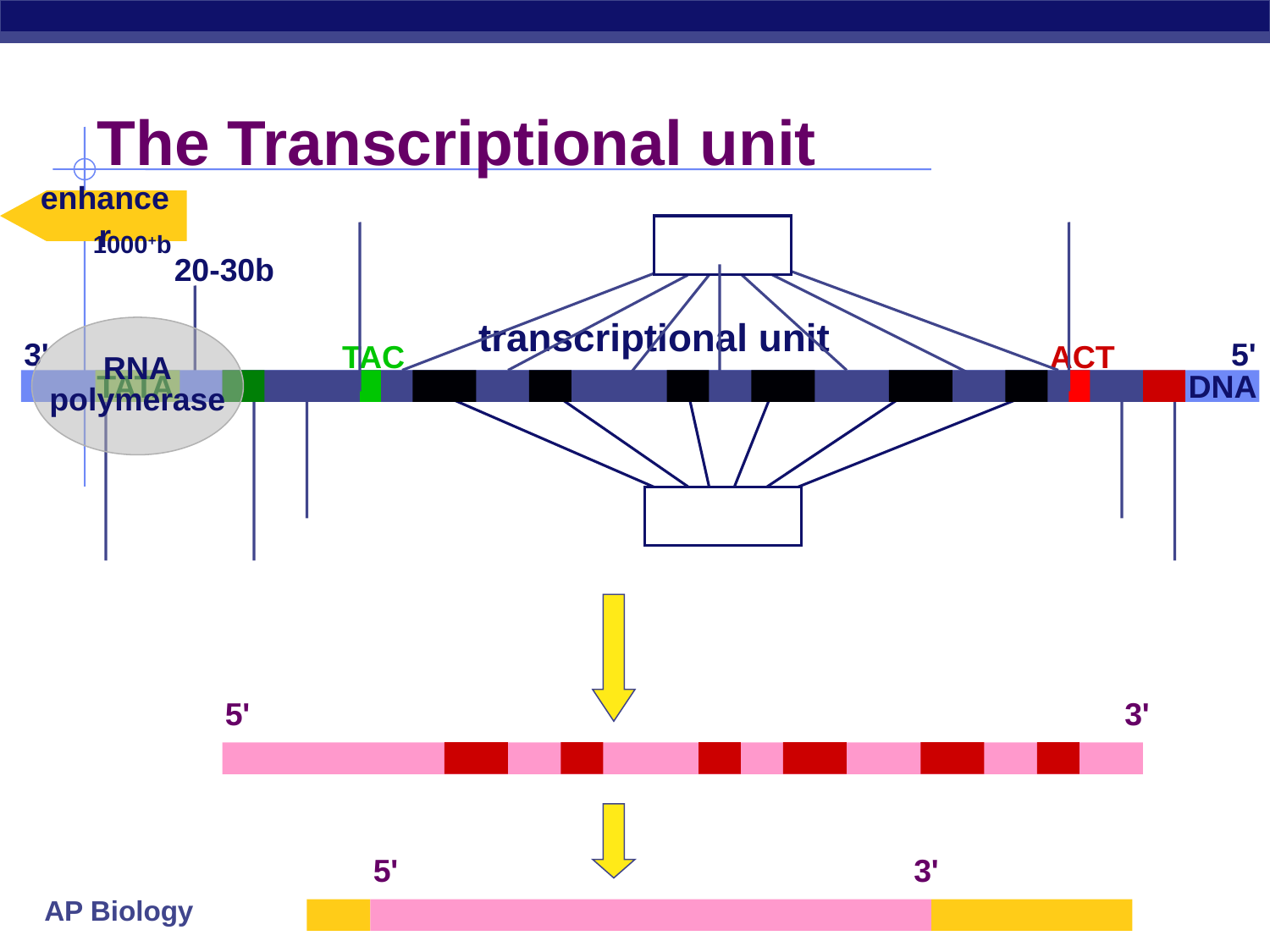

# The Transcriptional unit
enhancer
1000+b
exons

20-30b

transcriptional unit

RNA
polymerase
3'
5'
TAC
ACT
TATA
DNA

introns

5'
3'

5'
3'